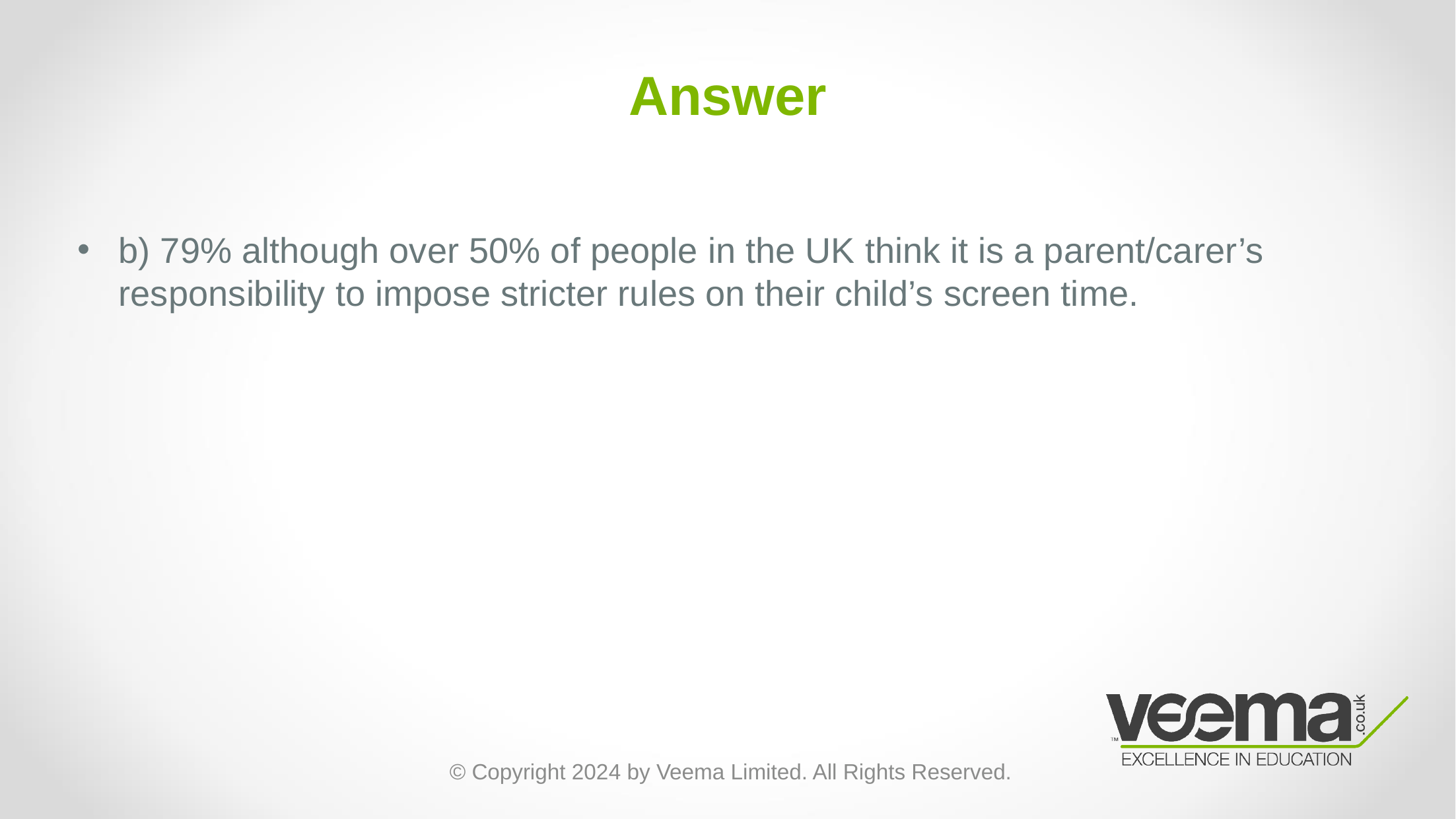

# Answer
b) 79% although over 50% of people in the UK think it is a parent/carer’s responsibility to impose stricter rules on their child’s screen time.